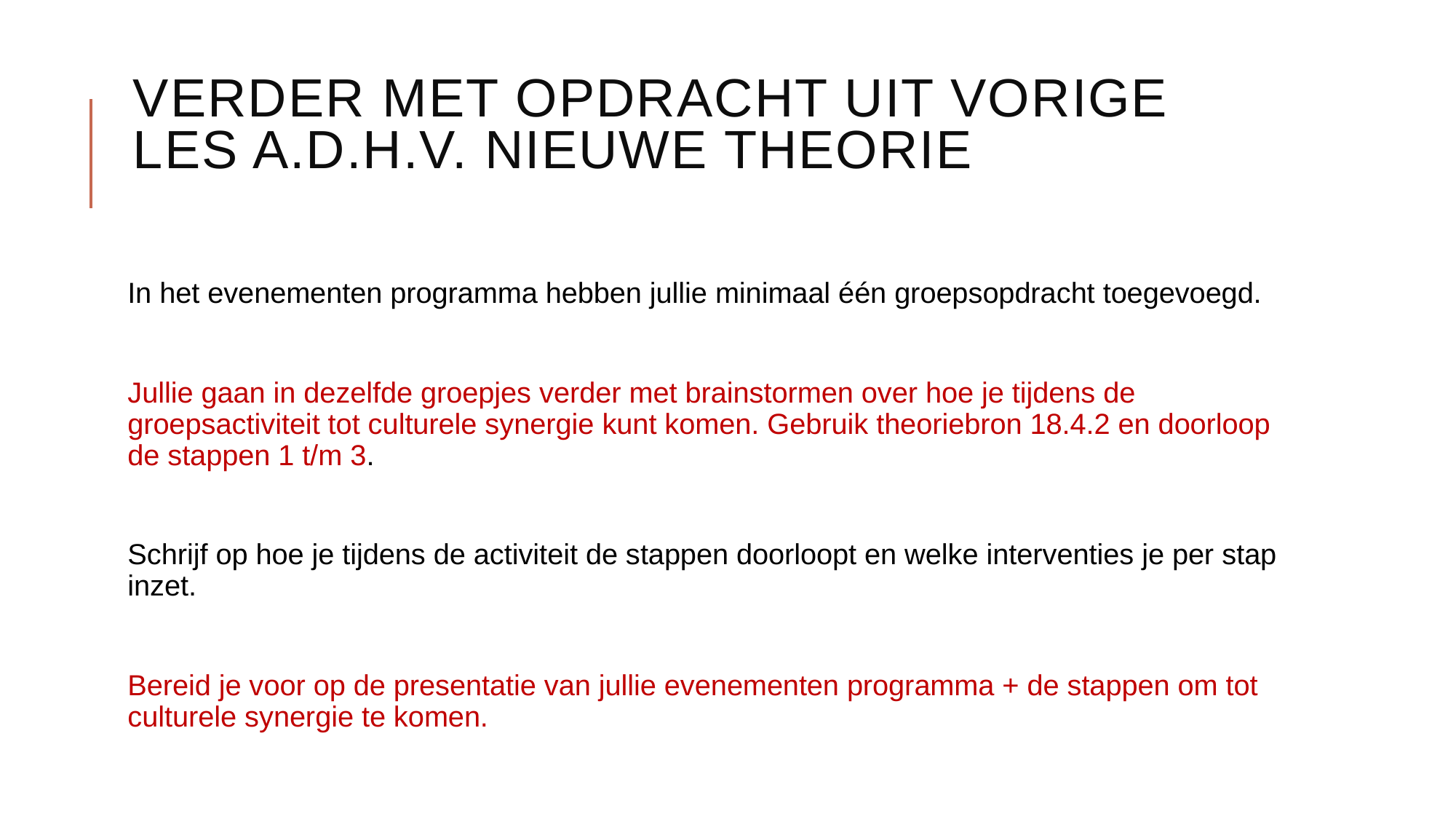

# Verder met opdracht uit vorige les a.d.h.v. nieuwe theorie
In het evenementen programma hebben jullie minimaal één groepsopdracht toegevoegd.

Jullie gaan in dezelfde groepjes verder met brainstormen over hoe je tijdens de groepsactiviteit tot culturele synergie kunt komen. Gebruik theoriebron 18.4.2 en doorloop de stappen 1 t/m 3.

Schrijf op hoe je tijdens de activiteit de stappen doorloopt en welke interventies je per stap inzet.

Bereid je voor op de presentatie van jullie evenementen programma + de stappen om tot culturele synergie te komen.